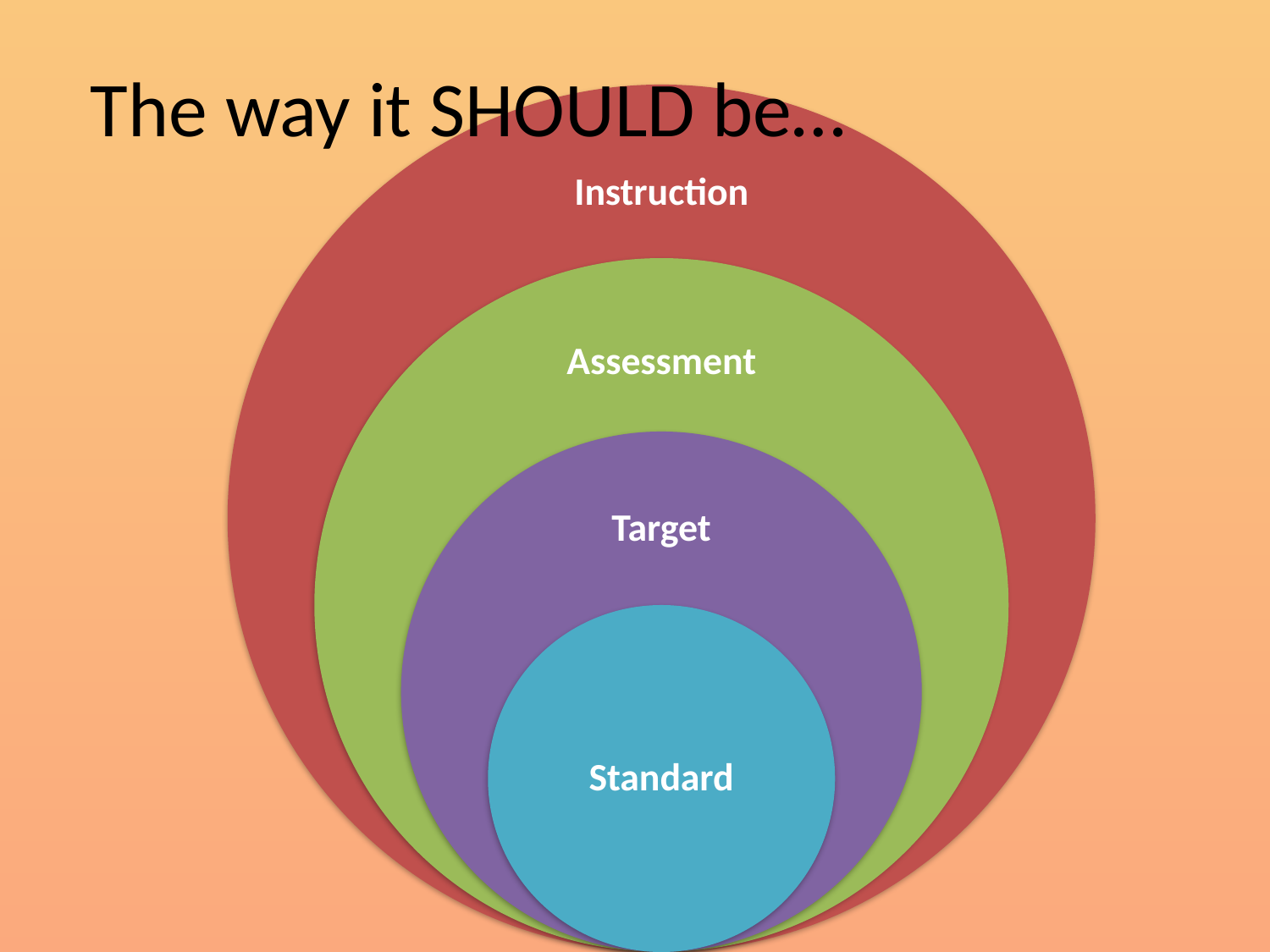

The way it SHOULD be…
Instruction
Assessment
Target
Standard